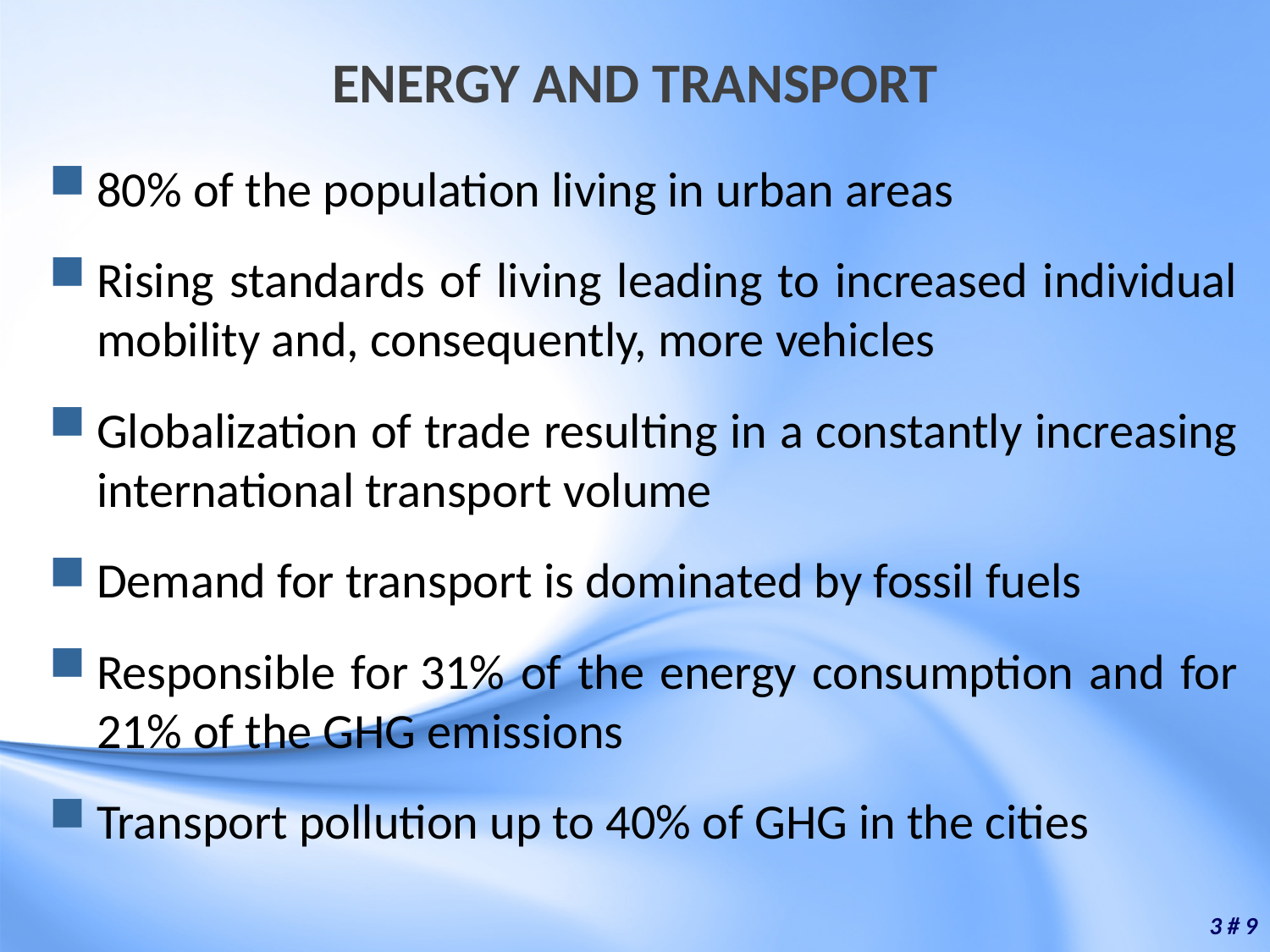

# ENERGY AND TRANSPORT
80% of the population living in urban areas
Rising standards of living leading to increased individual mobility and, consequently, more vehicles
Globalization of trade resulting in a constantly increasing international transport volume
Demand for transport is dominated by fossil fuels
Responsible for 31% of the energy consumption and for 21% of the GHG emissions
Transport pollution up to 40% of GHG in the cities

3 # 9